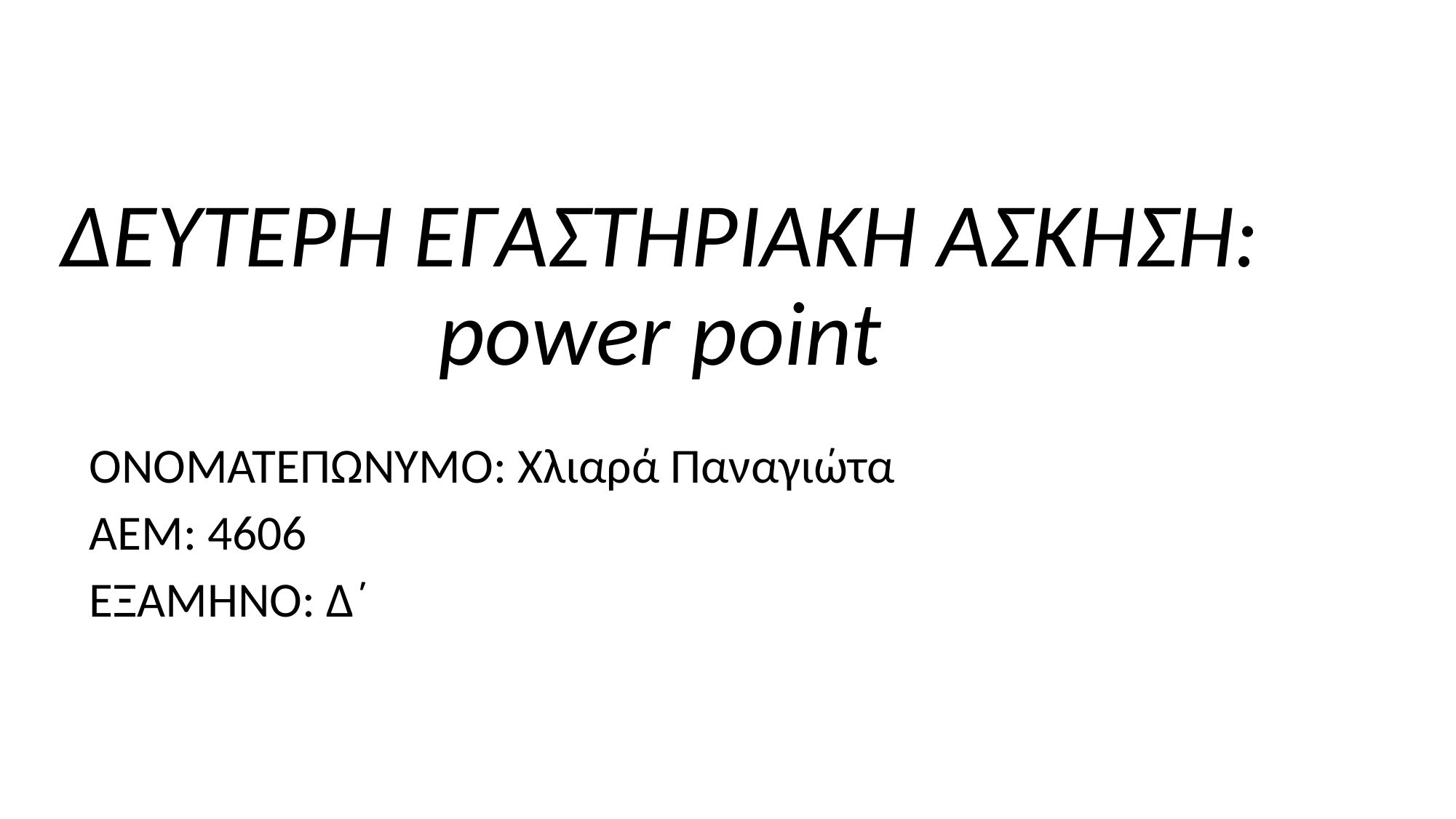

# ΔΕΥΤΕΡΗ ΕΓΑΣΤΗΡΙΑΚΗ ΑΣΚΗΣΗ: power point
ΟΝΟΜΑΤΕΠΩΝΥΜΟ: Χλιαρά Παναγιώτα
ΑΕΜ: 4606
ΕΞΑΜΗΝΟ: Δ΄